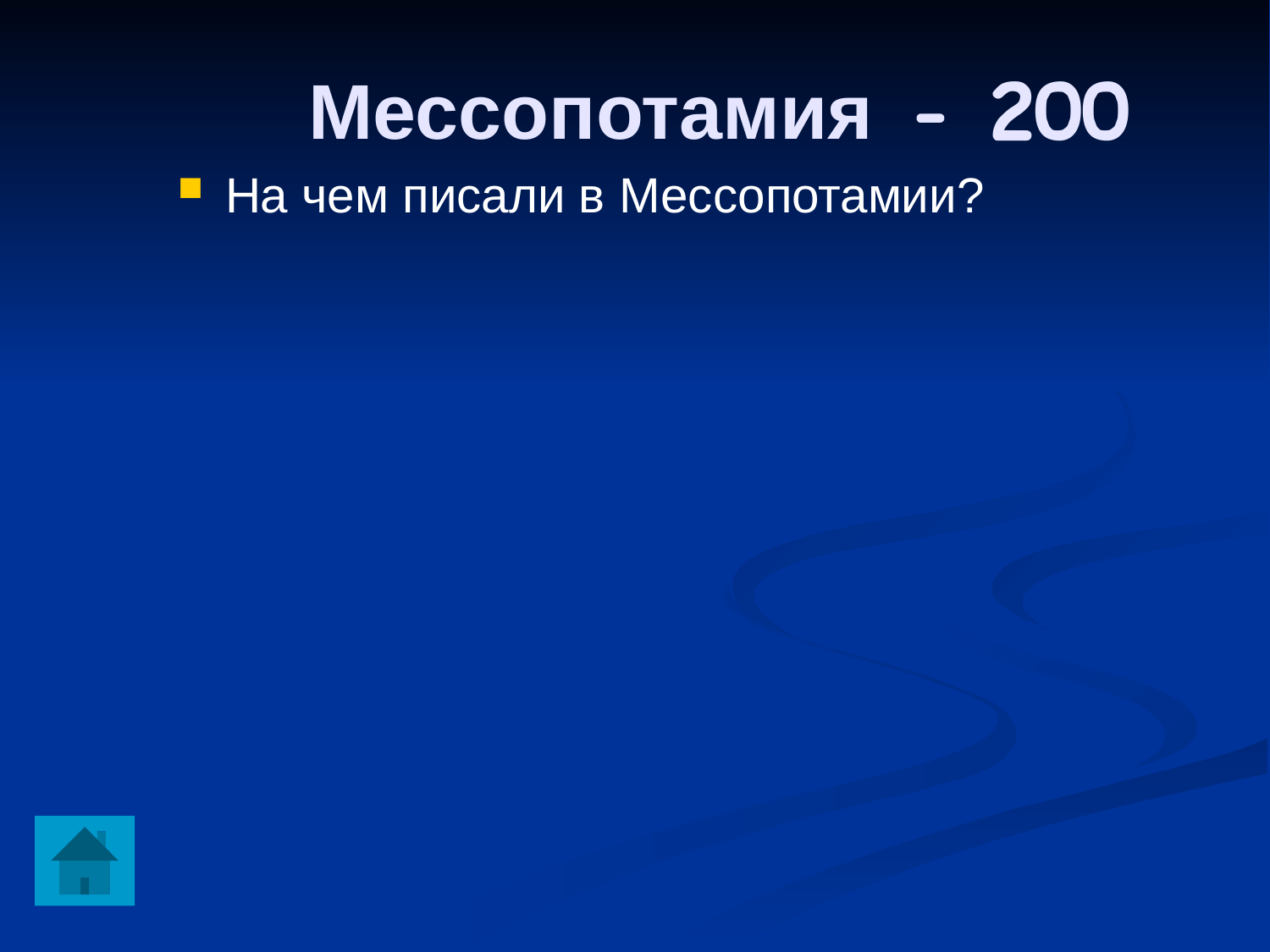

Мессопотамия - 200
На чем писали в Мессопотамии?